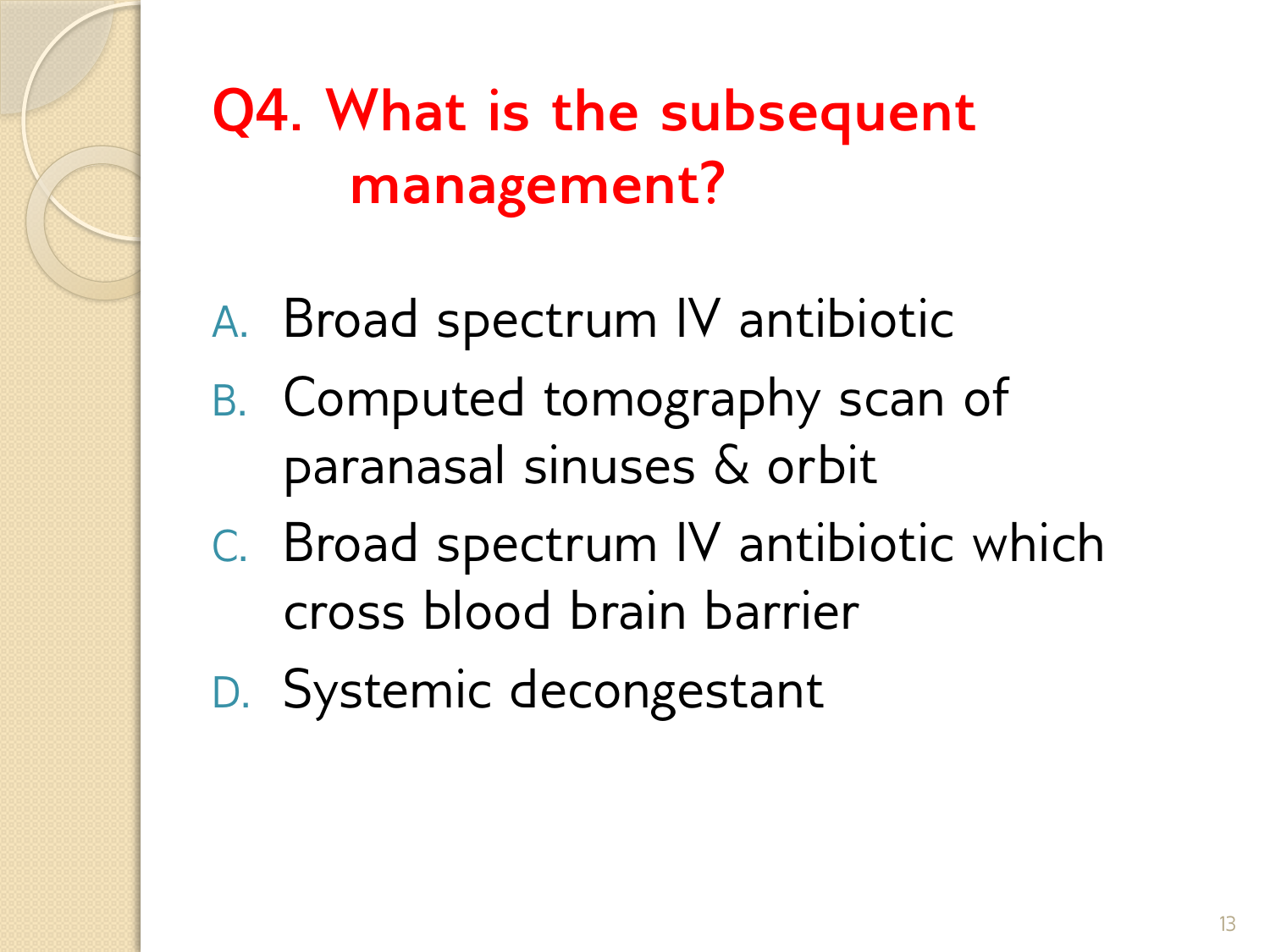

# Q4. What is the subsequent management?
Broad spectrum IV antibiotic
Computed tomography scan of           paranasal sinuses & orbit
Broad spectrum IV antibiotic which cross blood brain barrier
Systemic decongestant

13